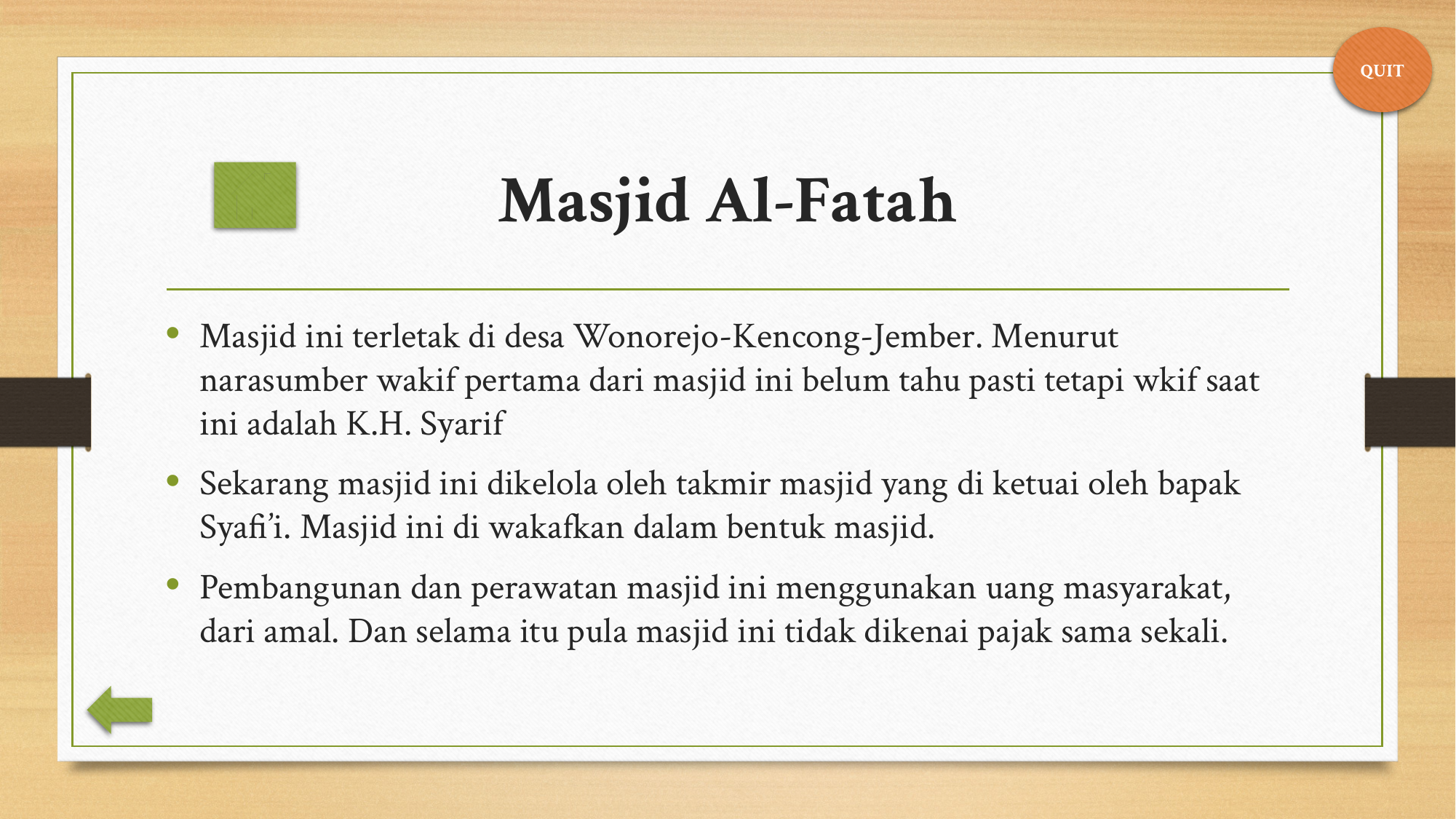

QUIT
# Masjid Al-Fatah

Masjid ini terletak di desa Wonorejo-Kencong-Jember. Menurut narasumber wakif pertama dari masjid ini belum tahu pasti tetapi wkif saat ini adalah K.H. Syarif
Sekarang masjid ini dikelola oleh takmir masjid yang di ketuai oleh bapak Syafi’i. Masjid ini di wakafkan dalam bentuk masjid.
Pembangunan dan perawatan masjid ini menggunakan uang masyarakat, dari amal. Dan selama itu pula masjid ini tidak dikenai pajak sama sekali.